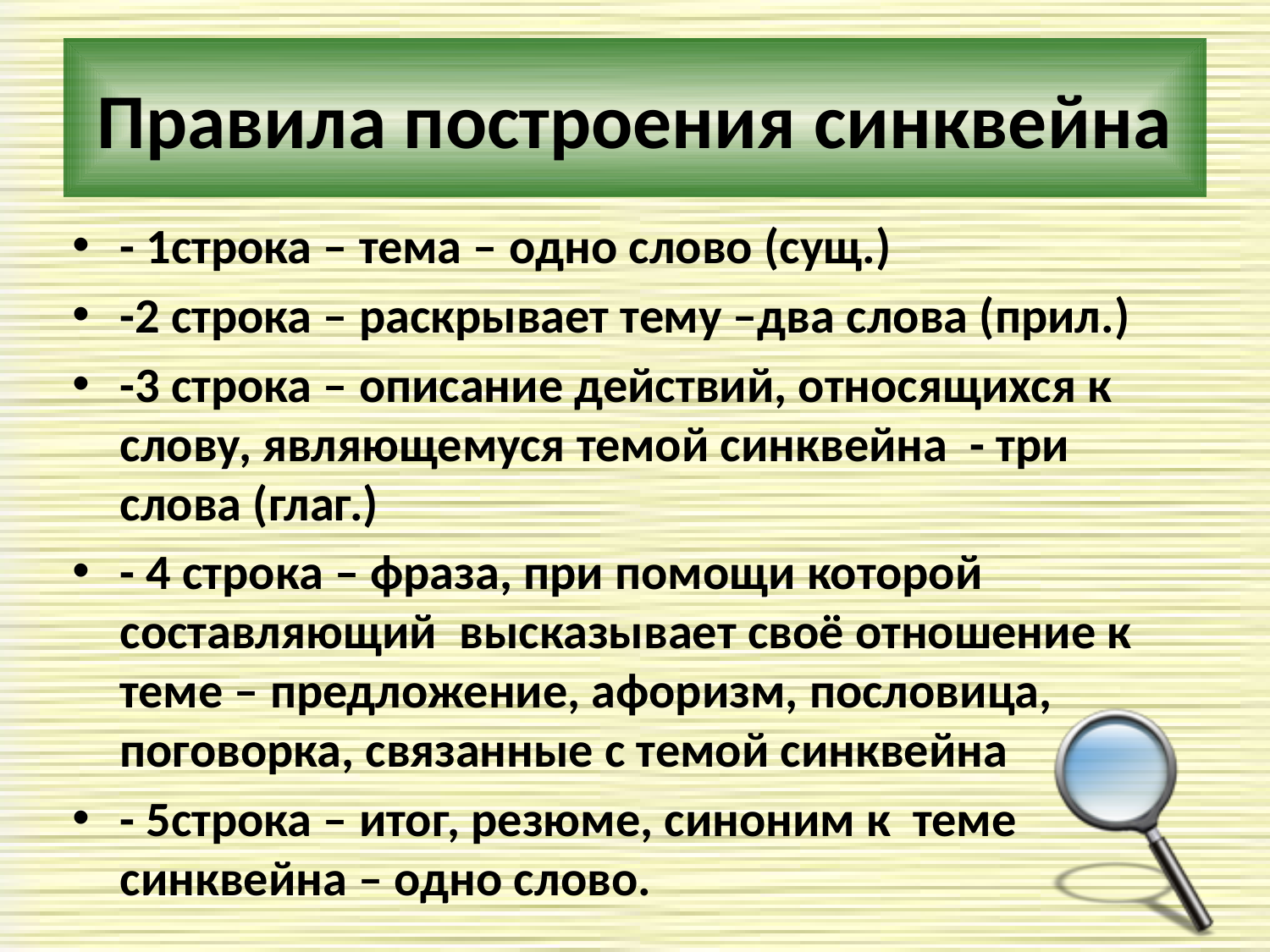

# Правила построения синквейна
- 1строка – тема – одно слово (сущ.)
-2 строка – раскрывает тему –два слова (прил.)
-3 строка – описание действий, относящихся к слову, являющемуся темой синквейна  - три слова (глаг.)
- 4 строка – фраза, при помощи которой составляющий  высказывает своё отношение к теме – предложение, афоризм, пословица, поговорка, связанные с темой синквейна
- 5строка – итог, резюме, синоним к  теме синквейна – одно слово.